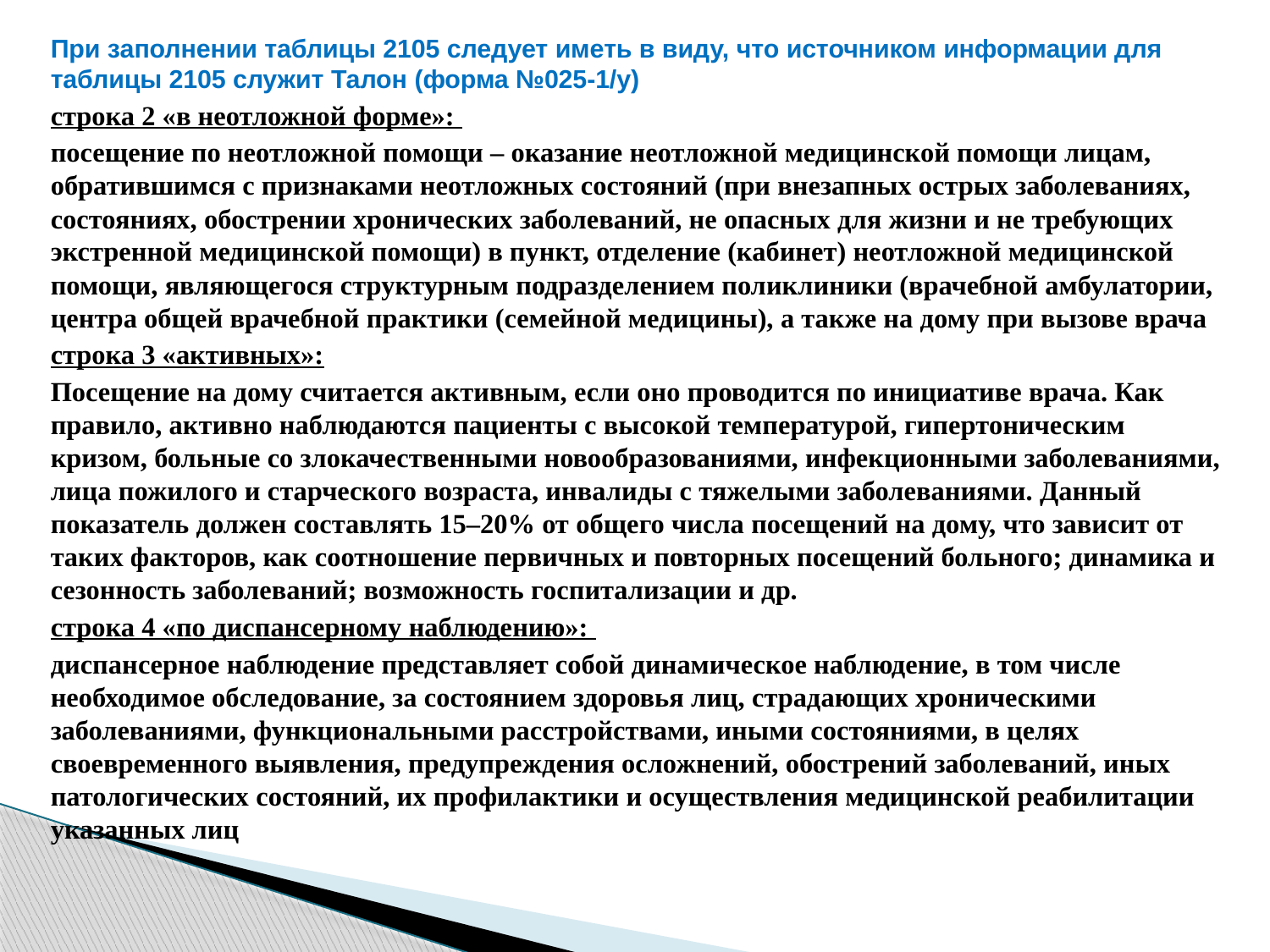

При заполнении таблицы 2105 следует иметь в виду, что источником информации для таблицы 2105 служит Талон (форма №025-1/у)
строка 2 «в неотложной форме»:
посещение по неотложной помощи – оказание неотложной медицинской помощи лицам, обратившимся с признаками неотложных состояний (при внезапных острых заболеваниях, состояниях, обострении хронических заболеваний, не опасных для жизни и не требующих экстренной медицинской помощи) в пункт, отделение (кабинет) неотложной медицинской помощи, являющегося структурным подразделением поликлиники (врачебной амбулатории, центра общей врачебной практики (семейной медицины), а также на дому при вызове врача
строка 3 «активных»:
Посещение на дому считается активным, если оно проводится по инициативе врача. Как правило, активно наблюдаются пациенты с высокой температурой, гипертоническим кризом, больные со злокачественными новообразованиями, инфекционными заболеваниями, лица пожилого и старческого возраста, инвалиды с тяжелыми заболеваниями. Данный показатель должен составлять 15–20% от общего числа посещений на дому, что зависит от таких факторов, как соотношение первичных и повторных посещений больного; динамика и сезонность заболеваний; возможность госпитализации и др.
строка 4 «по диспансерному наблюдению»:
диспансерное наблюдение представляет собой динамическое наблюдение, в том числе необходимое обследование, за состоянием здоровья лиц, страдающих хроническими заболеваниями, функциональными расстройствами, иными состояниями, в целях своевременного выявления, предупреждения осложнений, обострений заболеваний, иных патологических состояний, их профилактики и осуществления медицинской реабилитации указанных лиц